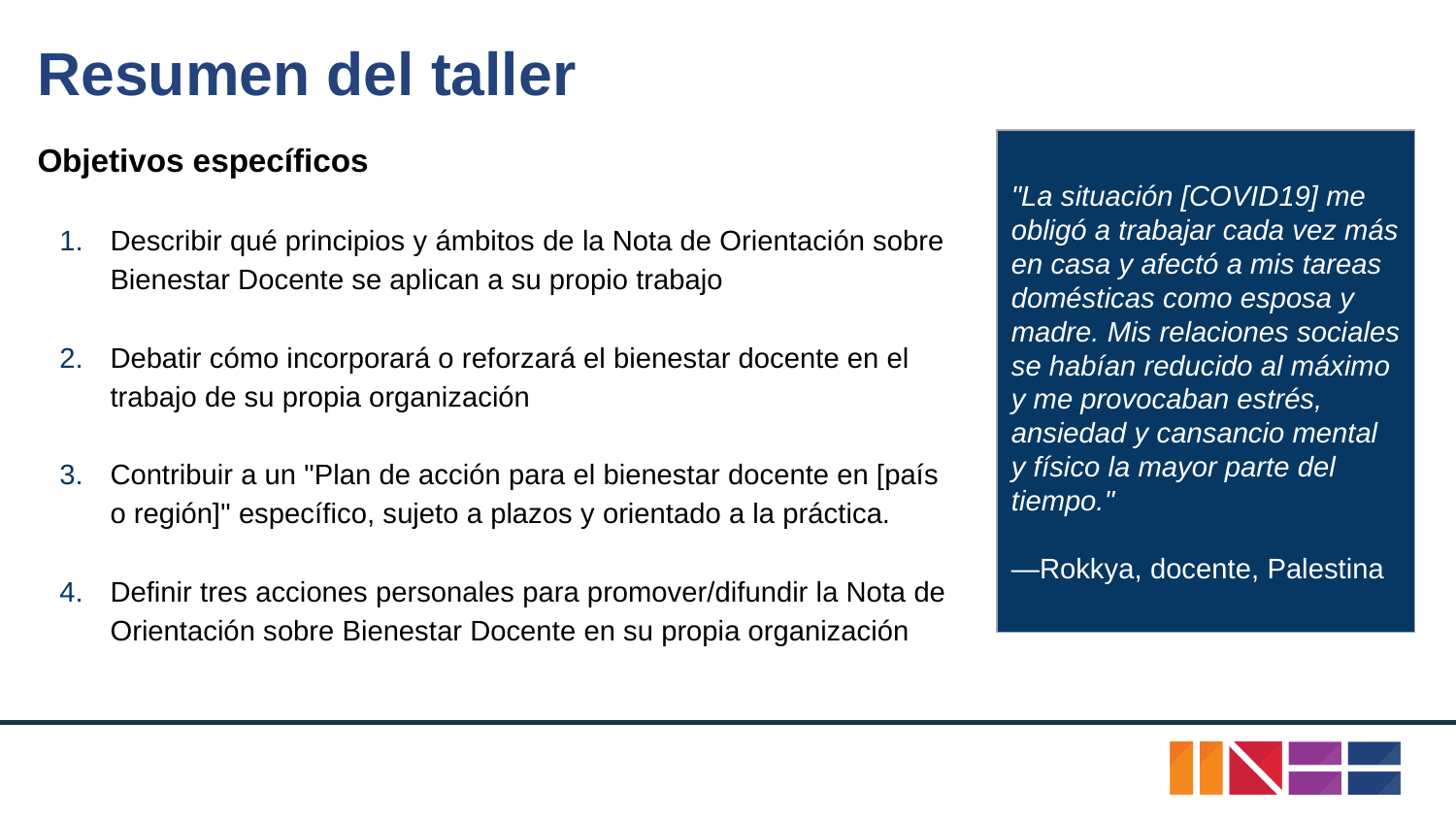

# Resumen del taller
Objetivos específicos

Describir qué principios y ámbitos de la Nota de Orientación sobre Bienestar Docente se aplican a su propio trabajo

Debatir cómo incorporará o reforzará el bienestar docente en el trabajo de su propia organización

Contribuir a un "Plan de acción para el bienestar docente en [país o región]" específico, sujeto a plazos y orientado a la práctica.

Definir tres acciones personales para promover/difundir la Nota de Orientación sobre Bienestar Docente en su propia organización

"La situación [COVID19] me obligó a trabajar cada vez más en casa y afectó a mis tareas domésticas como esposa y madre. Mis relaciones sociales se habían reducido al máximo y me provocaban estrés, ansiedad y cansancio mental y físico la mayor parte del tiempo."

—Rokkya, docente, Palestina